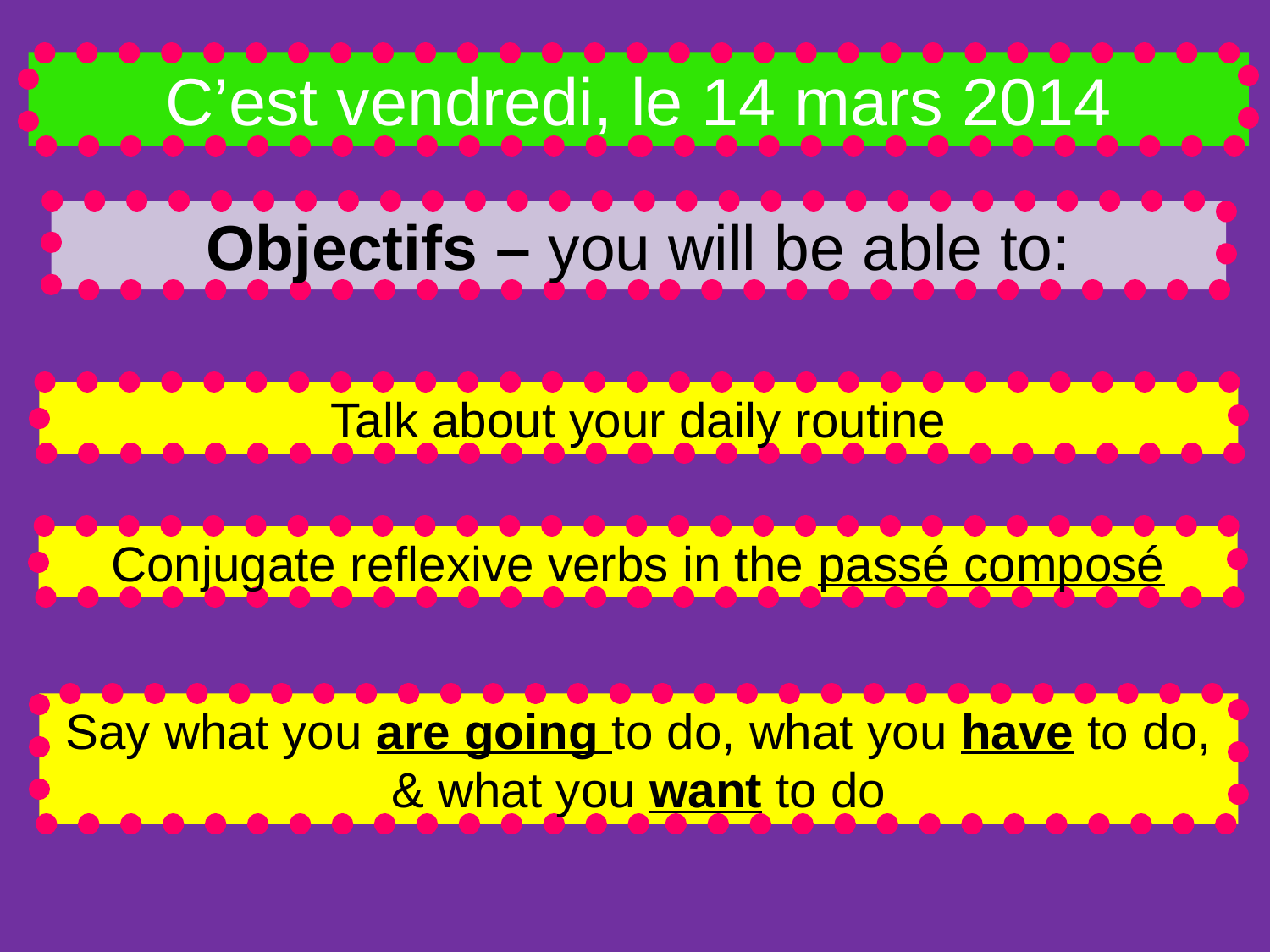

C’est vendredi, le 14 mars 2014
Objectifs – you will be able to:
Talk about your daily routine
Conjugate reflexive verbs in the passé composé
Say what you are going to do, what you have to do, & what you want to do